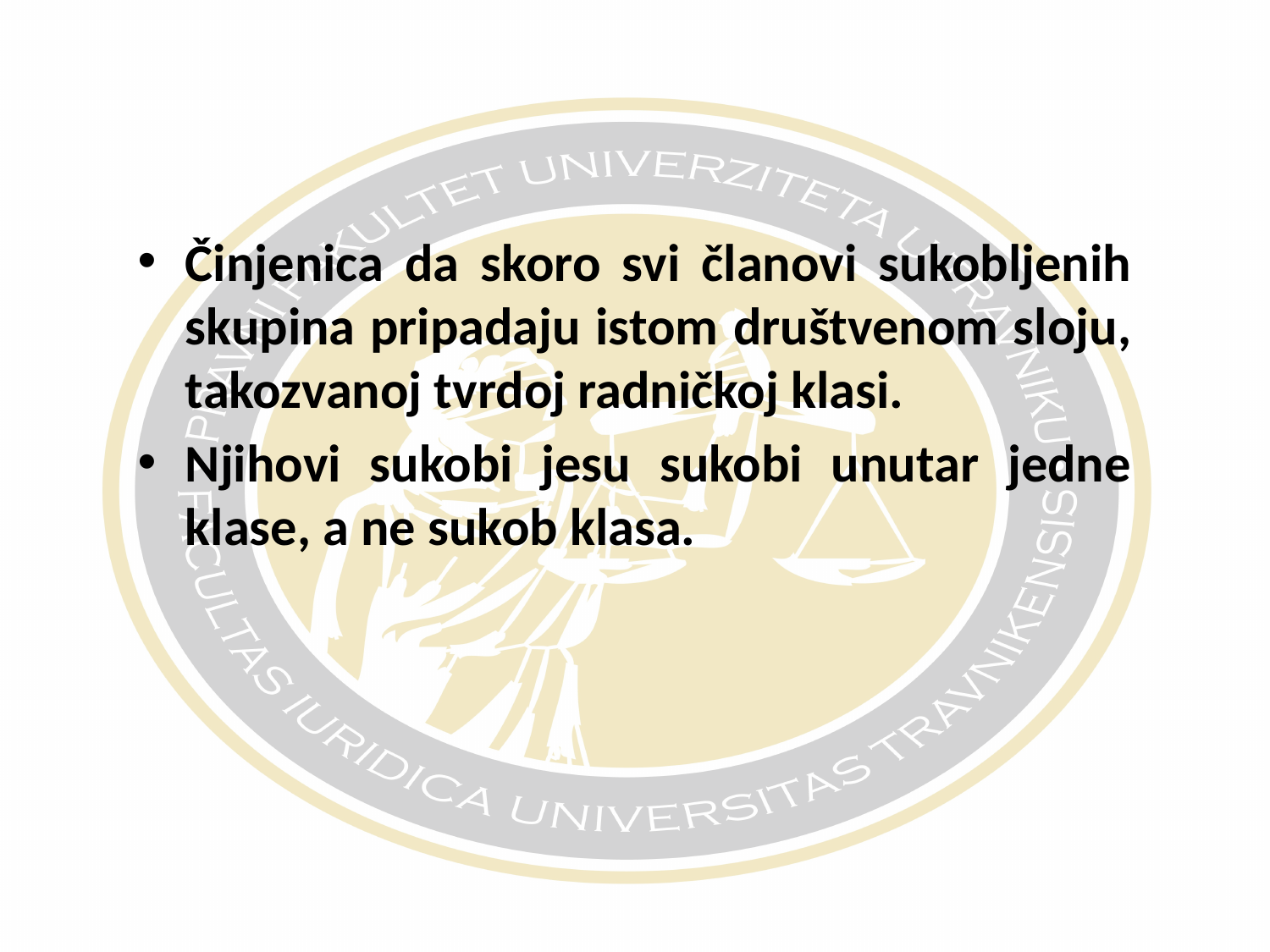

#
Činjenica da skoro svi članovi sukobljenih skupina pripadaju istom društvenom sloju, takozvanoj tvrdoj radničkoj klasi.
Njihovi sukobi jesu sukobi unutar jedne klase, a ne sukob klasa.